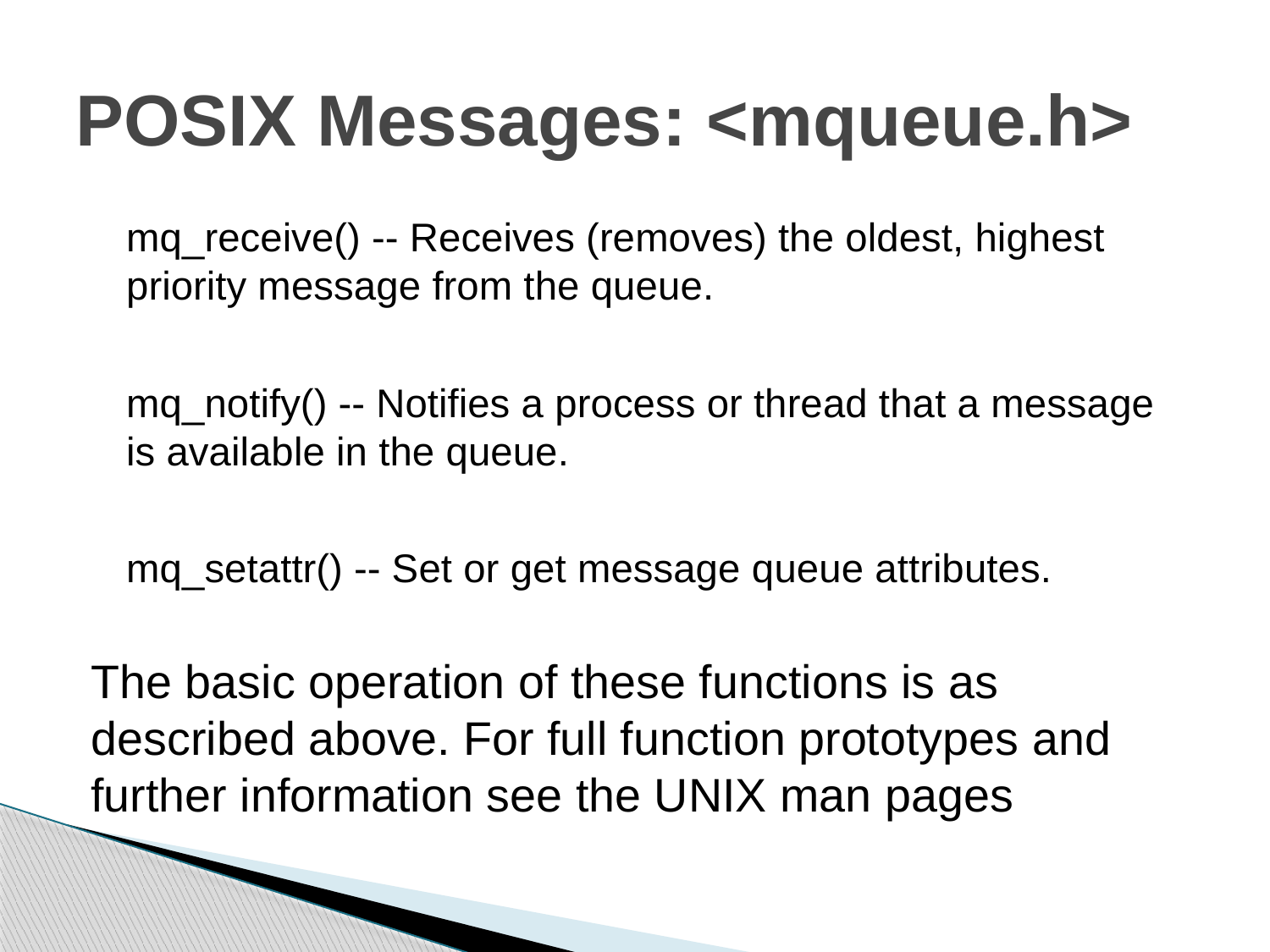

# POSIX Messages: <mqueue.h>
mq_receive() -- Receives (removes) the oldest, highest priority message from the queue.

mq_notify() -- Notifies a process or thread that a message is available in the queue.

mq_setattr() -- Set or get message queue attributes.

The basic operation of these functions is as described above. For full function prototypes and further information see the UNIX man pages